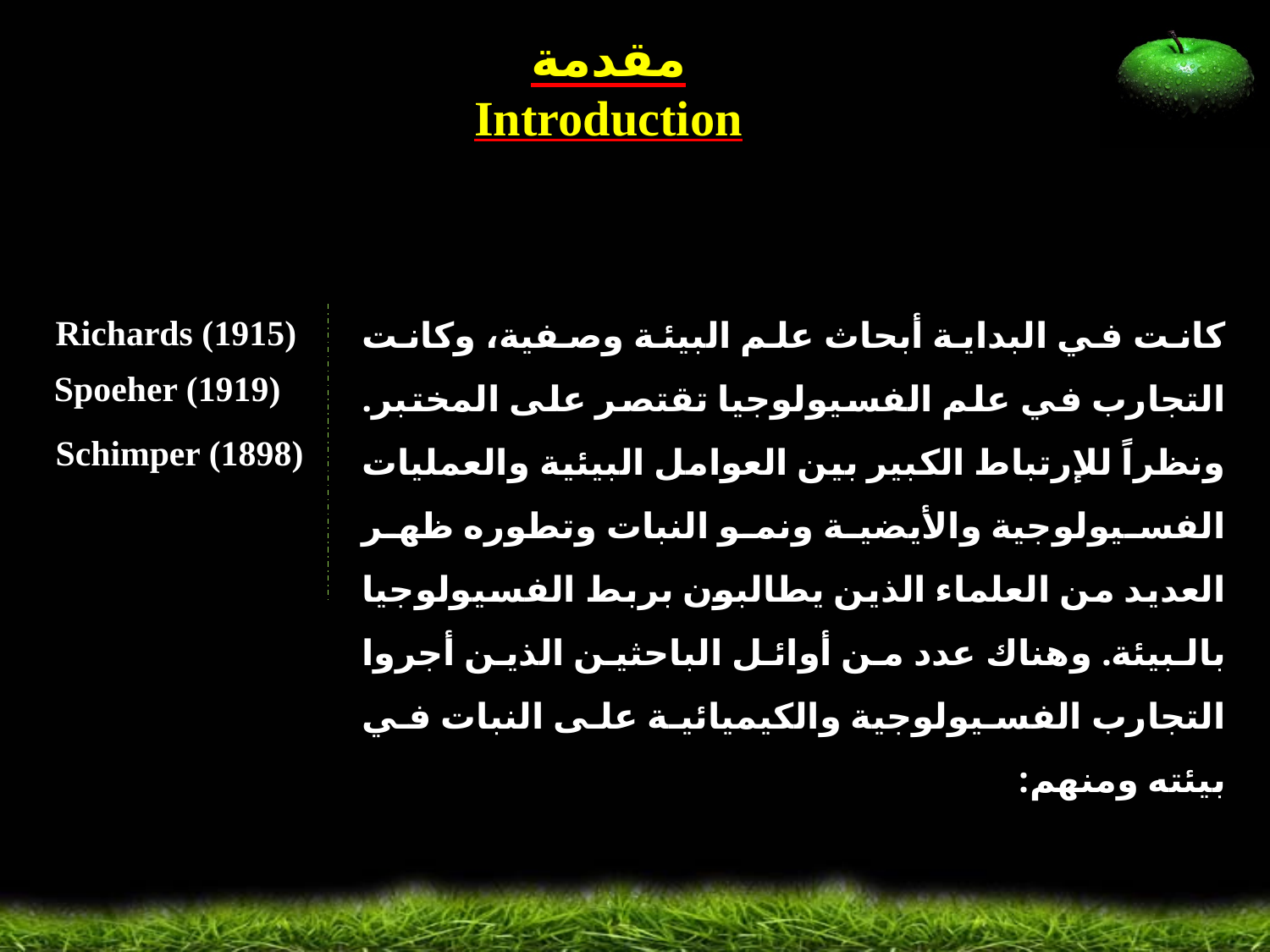

مقدمة
Introduction
كانت في البداية أبحاث علم البيئة وصفية، وكانت التجارب في علم الفسيولوجيا تقتصر على المختبر. ونظراً للإرتباط الكبير بين العوامل البيئية والعمليات الفسيولوجية والأيضية ونمو النبات وتطوره ظهر العديد من العلماء الذين يطالبون بربط الفسيولوجيا بالبيئة. وهناك عدد من أوائل الباحثين الذين أجروا التجارب الفسيولوجية والكيميائية على النبات في بيئته ومنهم:
Richards (1915)
Spoeher (1919)
Schimper (1898)